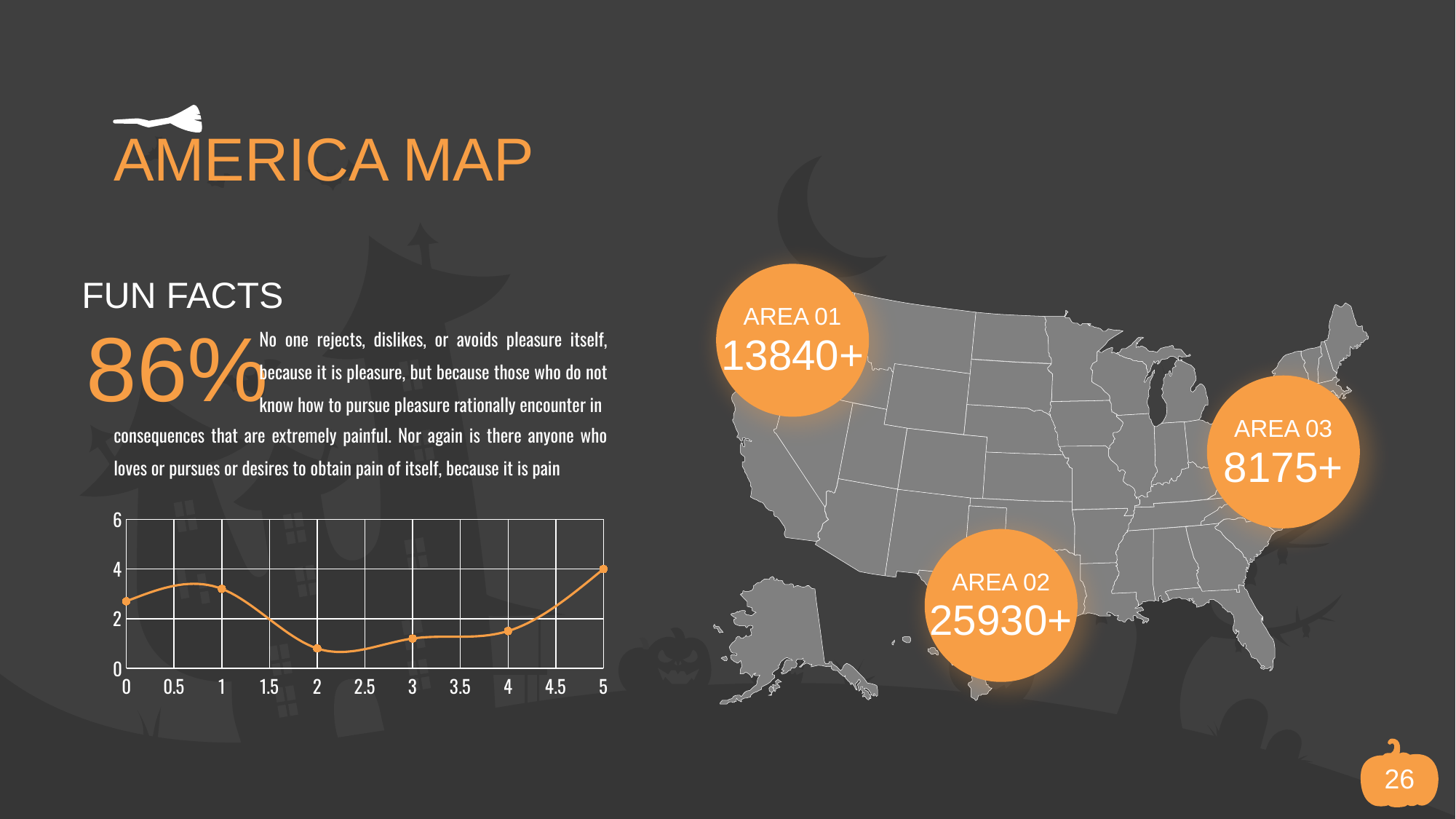

# AMERICA MAP

FUN FACTS

AREA 01
86%
No one rejects, dislikes, or avoids pleasure itself, because it is pleasure, but because those who do not know how to pursue pleasure rationally encounter in
13840+

AREA 03
consequences that are extremely painful. Nor again is there anyone who loves or pursues or desires to obtain pain of itself, because it is pain
8175+

### Chart

| Category | Y-Values |
|---|---|
AREA 02
25930+